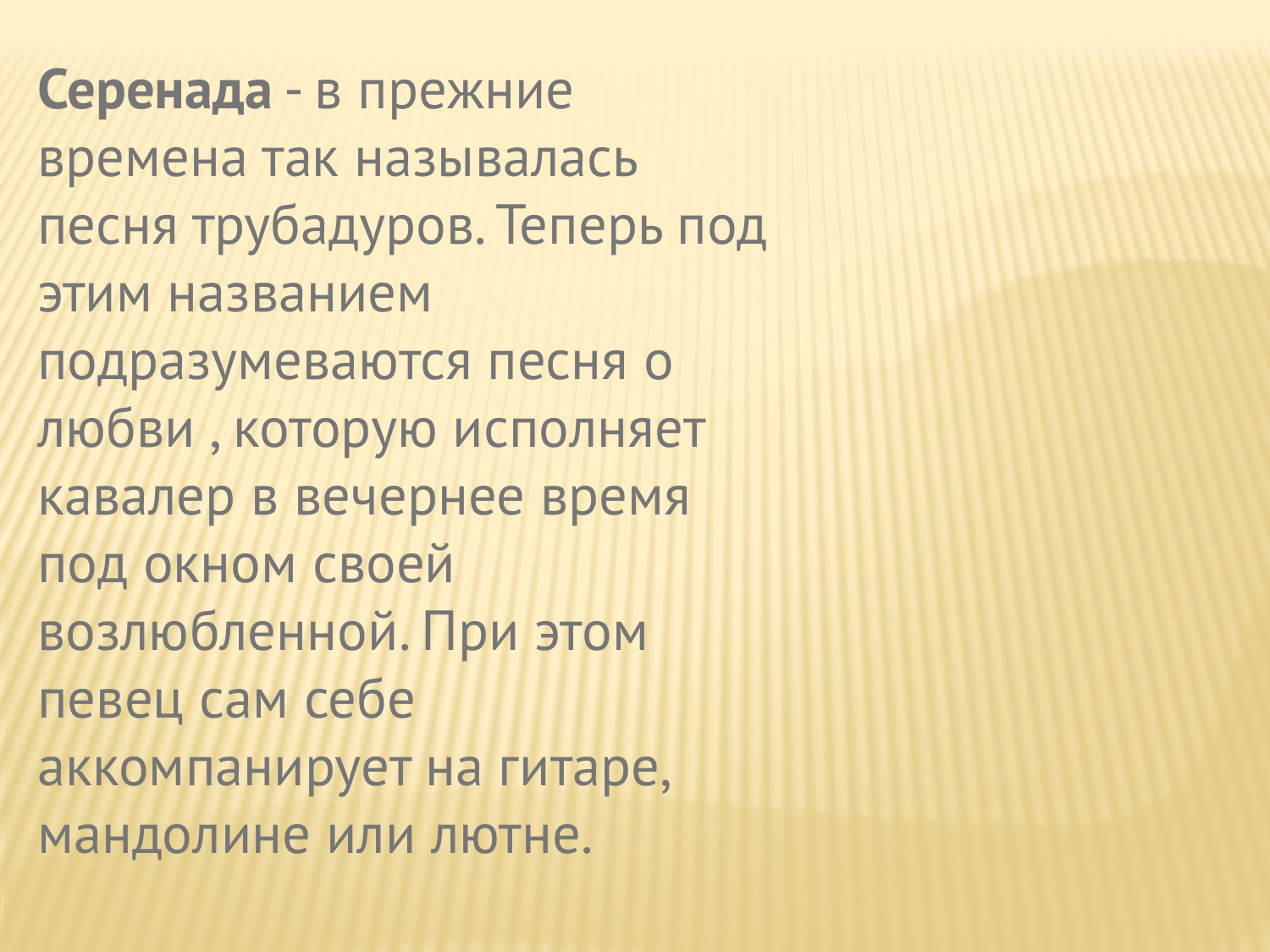

Серенада - в прежние времена так называлась песня трубадуров. Теперь под этим названием подразумеваются песня о любви , которую исполняет кавалер в вечернее время под окном своей возлюбленной. При этом певец сам себе аккомпанирует на гитаре, мандолине или лютне.